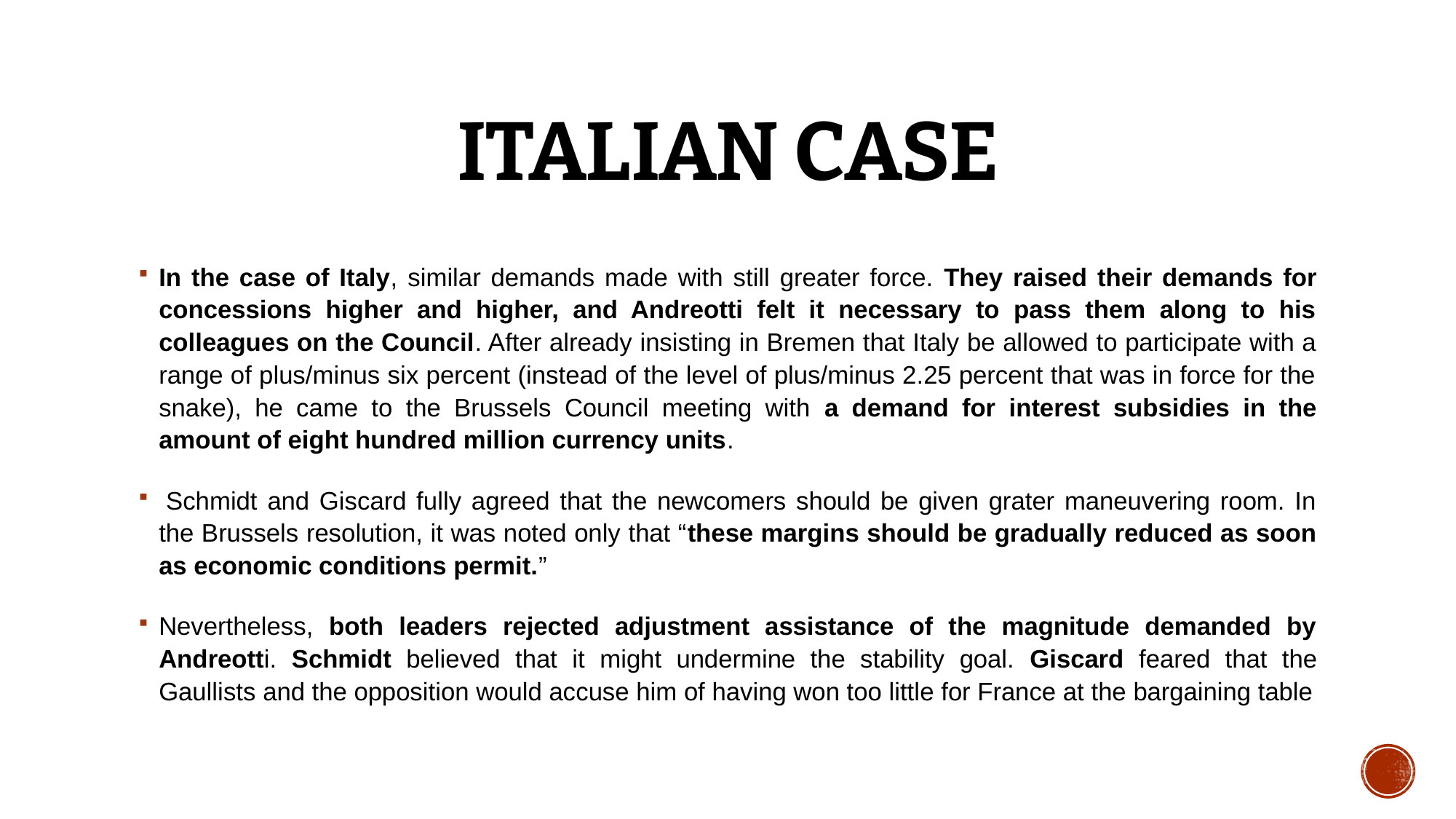

# ITALIAN CASE
In the case of Italy, similar demands made with still greater force. They raised their demands for concessions higher and higher, and Andreotti felt it necessary to pass them along to his colleagues on the Council. After already insisting in Bremen that Italy be allowed to participate with a range of plus/minus six percent (instead of the level of plus/minus 2.25 percent that was in force for the snake), he came to the Brussels Council meeting with a demand for interest subsidies in the amount of eight hundred million currency units.
 Schmidt and Giscard fully agreed that the newcomers should be given grater maneuvering room. In the Brussels resolution, it was noted only that “these margins should be gradually reduced as soon as economic conditions permit.”
Nevertheless, both leaders rejected adjustment assistance of the magnitude demanded by Andreotti. Schmidt believed that it might undermine the stability goal. Giscard feared that the Gaullists and the opposition would accuse him of having won too little for France at the bargaining table